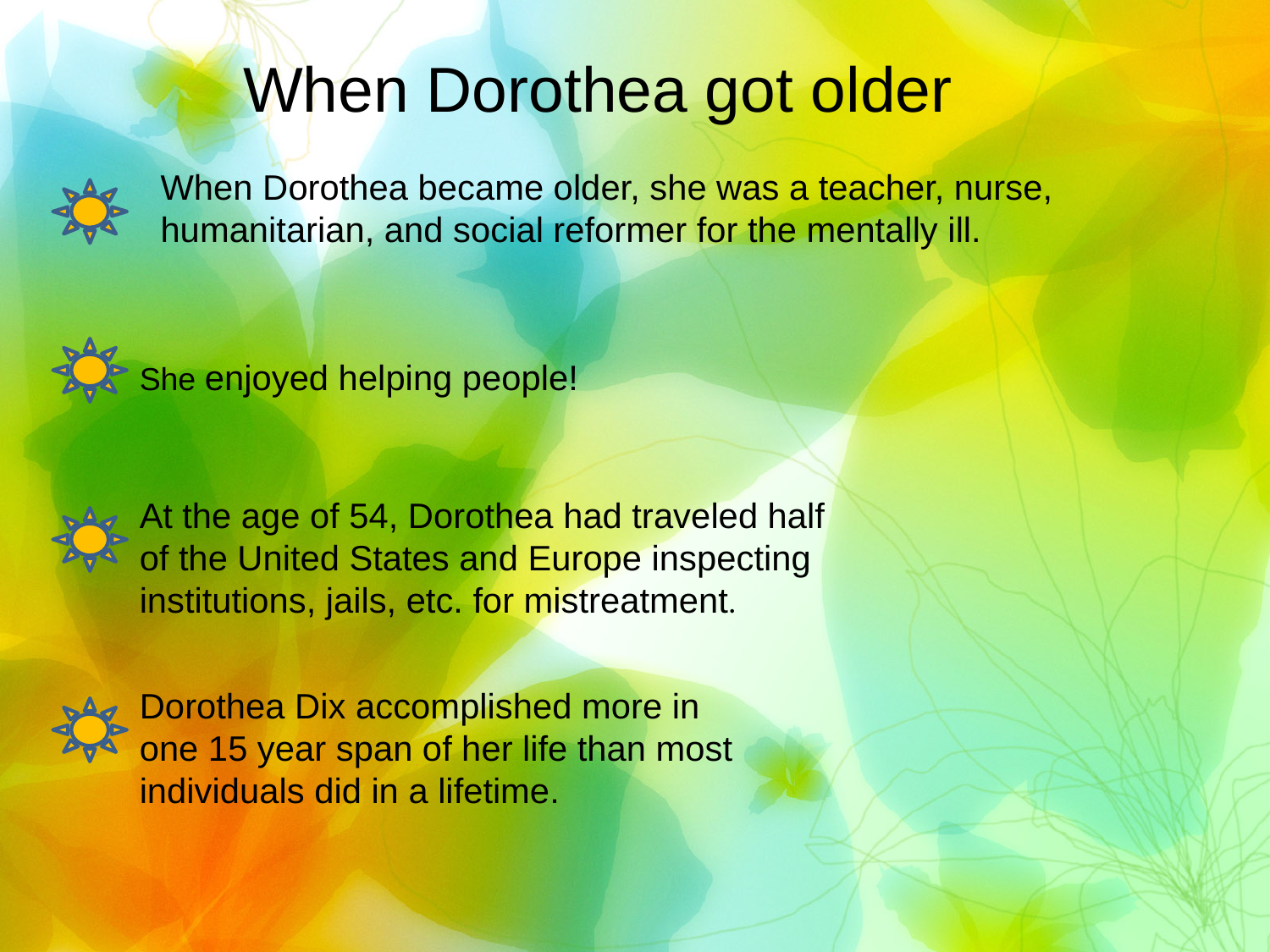

When Dorothea got older
When Dorothea became older, she was a teacher, nurse, humanitarian, and social reformer for the mentally ill.

She enjoyed helping people!
At the age of 54, Dorothea had traveled half of the United States and Europe inspecting institutions, jails, etc. for mistreatment.

Dorothea Dix accomplished more in one 15 year span of her life than most individuals did in a lifetime.